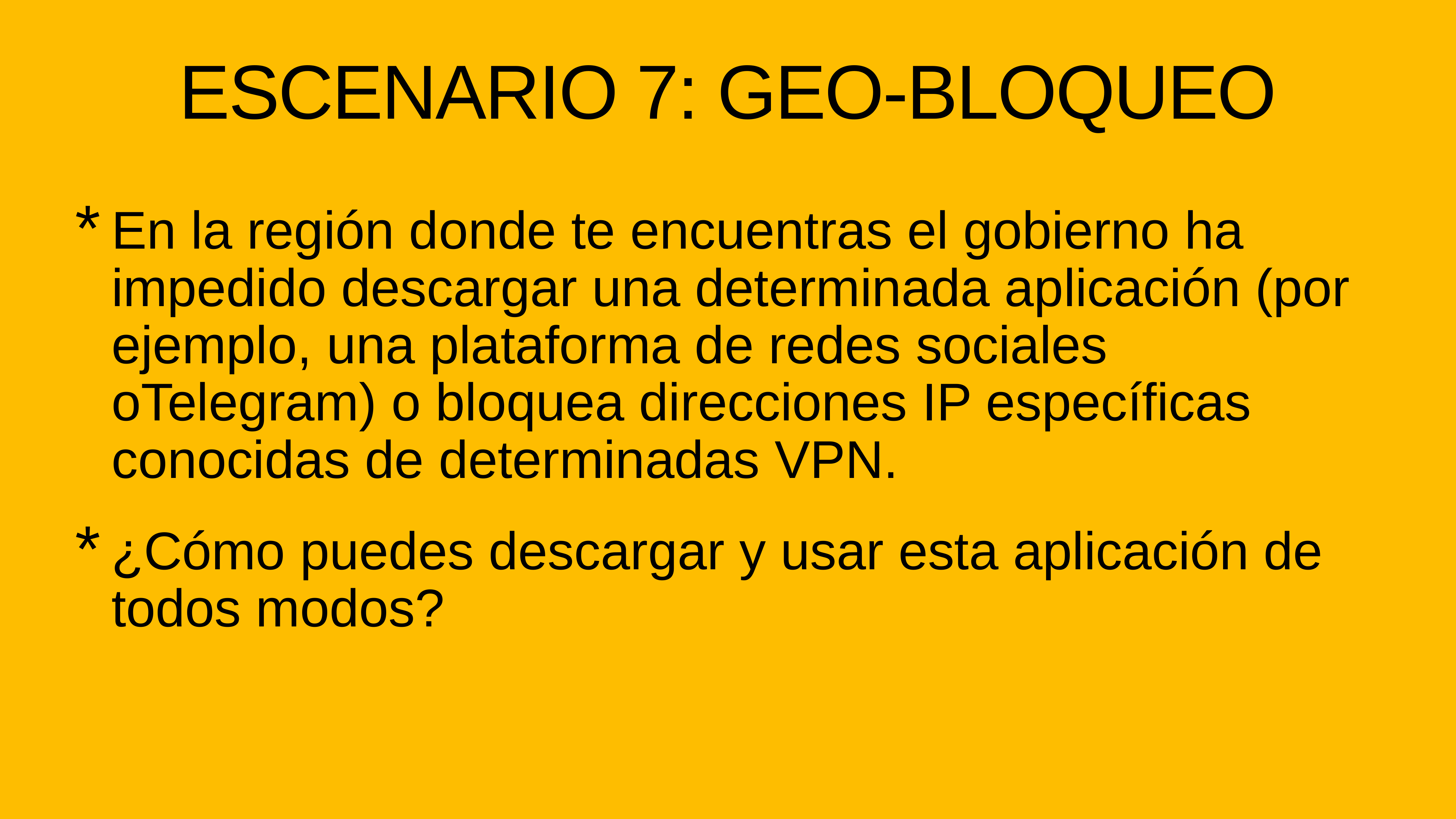

# eScenario 7: GEO-BLOQUEO
En la región donde te encuentras el gobierno ha impedido descargar una determinada aplicación (por ejemplo, una plataforma de redes sociales oTelegram) o bloquea direcciones IP específicas conocidas de determinadas VPN.
¿Cómo puedes descargar y usar esta aplicación de todos modos?